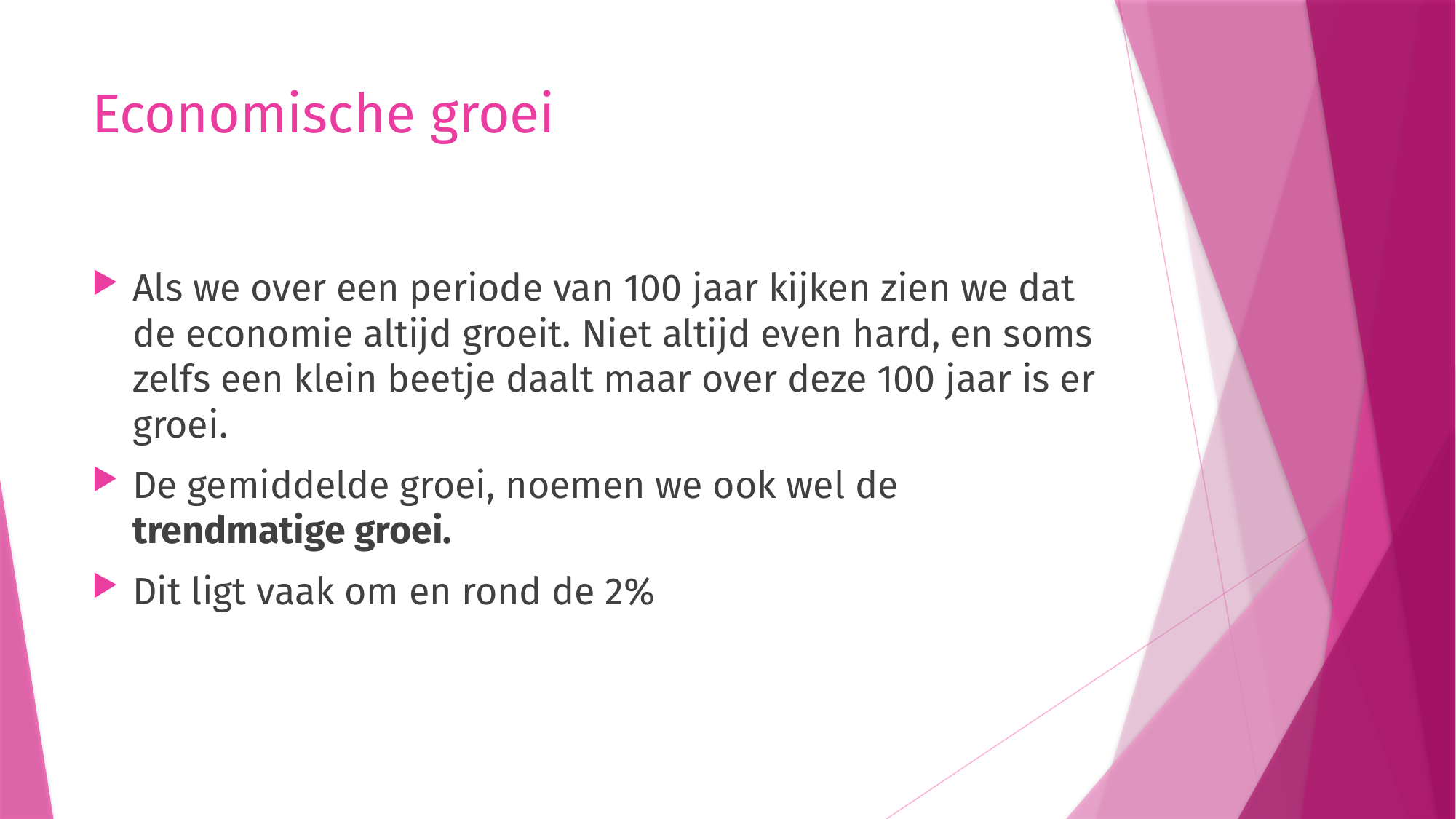

# Economische groei
Als we over een periode van 100 jaar kijken zien we dat de economie altijd groeit. Niet altijd even hard, en soms zelfs een klein beetje daalt maar over deze 100 jaar is er groei.
De gemiddelde groei, noemen we ook wel de trendmatige groei.
Dit ligt vaak om en rond de 2%